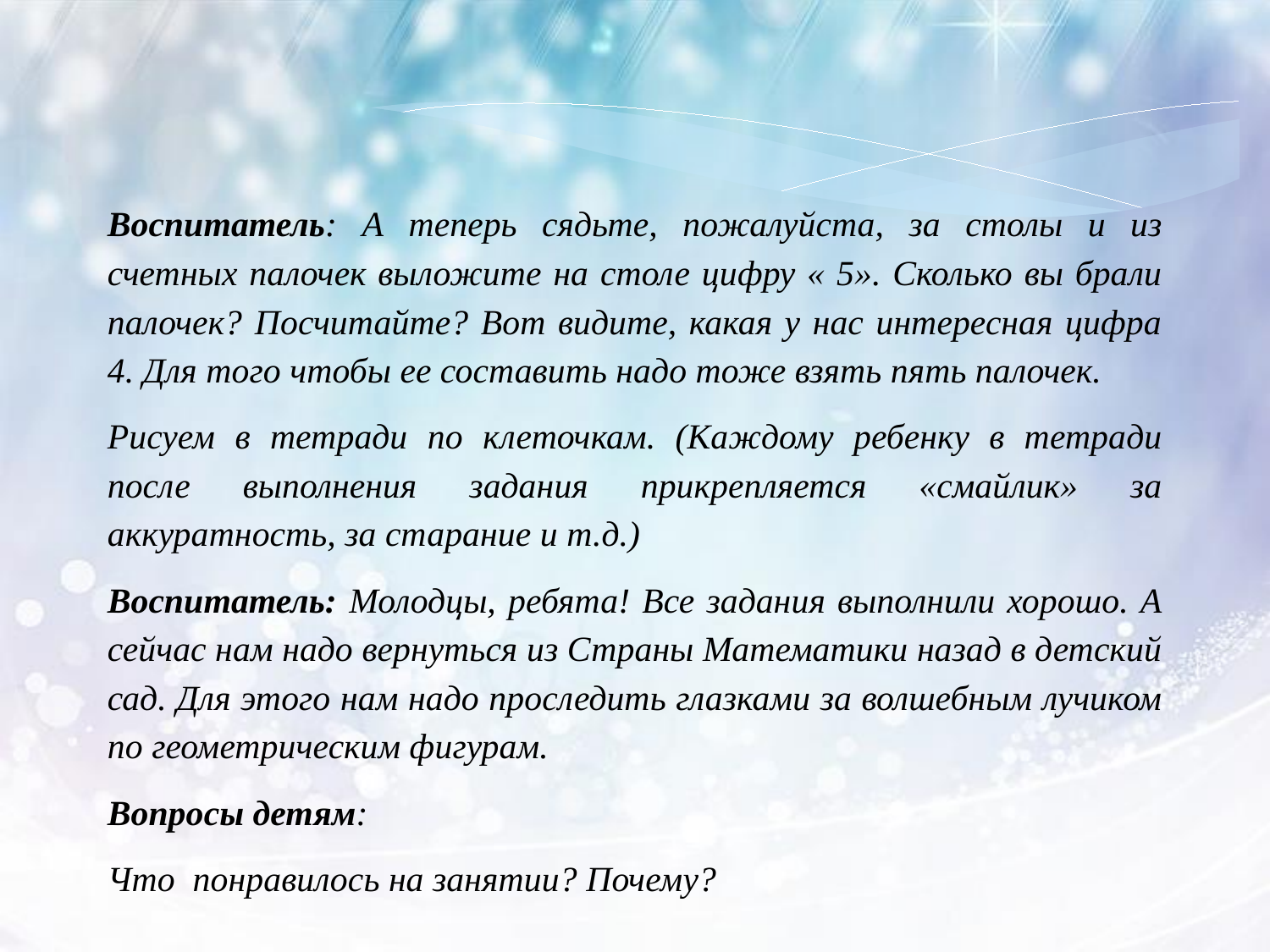

Воспитатель: А теперь сядьте, пожалуйста, за столы и из счетных палочек выложите на столе цифру « 5». Сколько вы брали палочек? Посчитайте? Вот видите, какая у нас интересная цифра 4. Для того чтобы ее составить надо тоже взять пять палочек.
Рисуем в тетради по клеточкам. (Каждому ребенку в тетради после выполнения задания прикрепляется «смайлик» за аккуратность, за старание и т.д.)
Воспитатель: Молодцы, ребята! Все задания выполнили хорошо. А сейчас нам надо вернуться из Страны Математики назад в детский сад. Для этого нам надо проследить глазками за волшебным лучиком по геометрическим фигурам.
Вопросы детям:
Что  понравилось на занятии? Почему?